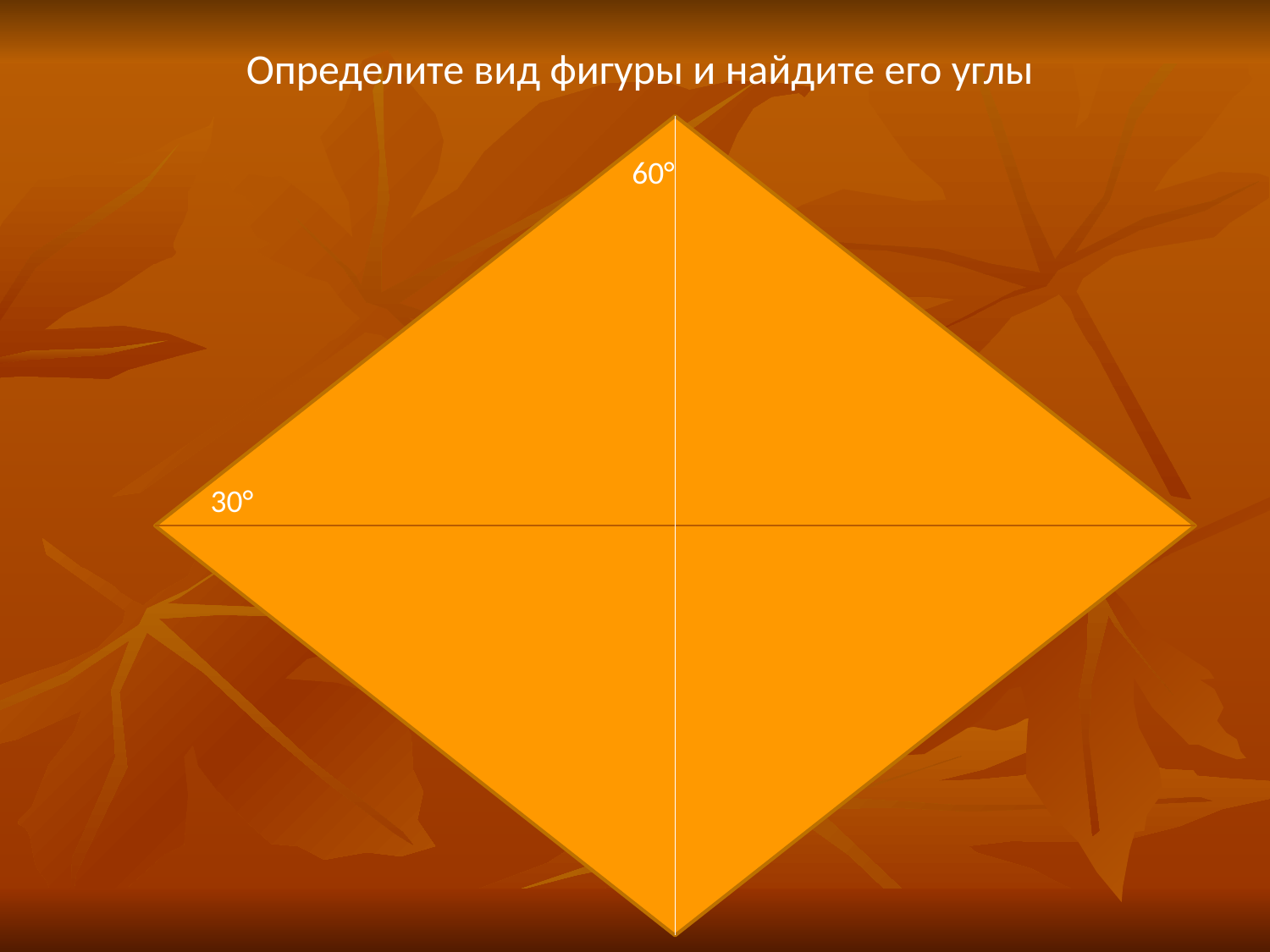

Определите вид фигуры и найдите его углы

  60°

      30°